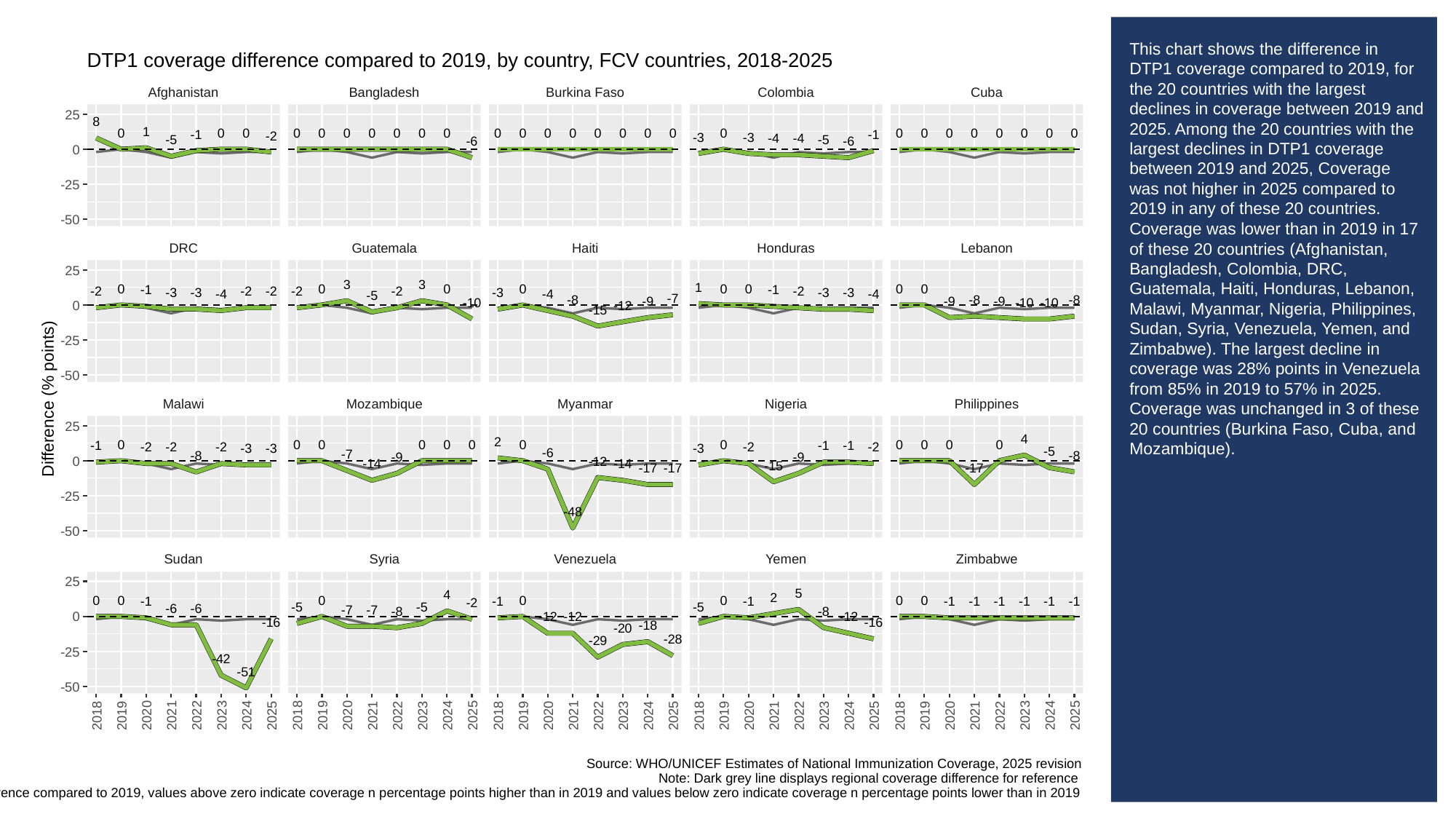

# This chart shows the difference in DTP1 coverage compared to 2019, for the 20 countries with the largest declines in coverage between 2019 and 2025. Among the 20 countries with the largest declines in DTP1 coverage between 2019 and 2025, Coverage was not higher in 2025 compared to 2019 in any of these 20 countries. Coverage was lower than in 2019 in 17 of these 20 countries (Afghanistan, Bangladesh, Colombia, DRC, Guatemala, Haiti, Honduras, Lebanon, Malawi, Myanmar, Nigeria, Philippines, Sudan, Syria, Venezuela, Yemen, and Zimbabwe). The largest decline in coverage was 28% points in Venezuela from 85% in 2019 to 57% in 2025. Coverage was unchanged in 3 of these 20 countries (Burkina Faso, Cuba, and Mozambique).

DTP1 coverage difference compared to 2019, by country, FCV countries, 2018-2025
Afghanistan
Bangladesh
Burkina Faso
Colombia
Cuba

25

8
1
0
0
0
0
0
0
0
0
0
0
0
0
0
0
0
0
0
0
0
0
0
0
0
0
0
0
0
-1
-1
-2

-3
-3
-4
-4
-5
-5
-6
-6

0

-25

-50

DRC
Guatemala
Haiti
Honduras
Lebanon

25

3
3
1
0
0
0
0
0
0
0
0
-1
-1
-2
-2
-2
-2
-2
-2

-3
-3
-3
-3
-3
-4
-4
-4
-5
-7
-8
-8
-8
-9
-9
-9
-10
-10
-10
0
-12

-15

-25

-50

Difference (% points)
Malawi
Mozambique
Myanmar
Nigeria
Philippines

25

4
2
0
0
0
0
0
0
0
0
0
0
0
0
-1
-1
-1
-2
-2
-2
-2
-2

-3
-3
-3
-5
-6
-7
-8
-8
-9
-9

0
-12

-14
-14
-15

-17
-17
-17

-25

-48

-50

Sudan
Syria
Venezuela
Yemen
Zimbabwe

25

5
4
2
0
0
0
0
0
0
0
-1
-1
-1
-1
-1
-1
-1
-1
-1
-2

-5
-5
-5
-6
-6
-7
-7
-8
-8

0
-12
-12
-12

-16
-16
-18
-20

-28
-29
-25

-42
-51

-50

2018
2019
2020
2021
2022
2023
2024
2025
2018
2019
2020
2021
2022
2023
2024
2025
2018
2019
2020
2021
2022
2023
2024
2025
2018
2019
2020
2021
2022
2023
2024
2025
2018
2019
2020
2021
2022
2023
2024
2025
Source: WHO/UNICEF Estimates of National Immunization Coverage, 2025 revision
Note: Dark grey line displays regional coverage difference for reference
When looking at coverage difference compared to 2019, values above zero indicate coverage n percentage points higher than in 2019 and values below zero indicate coverage n percentage points lower than in 2019